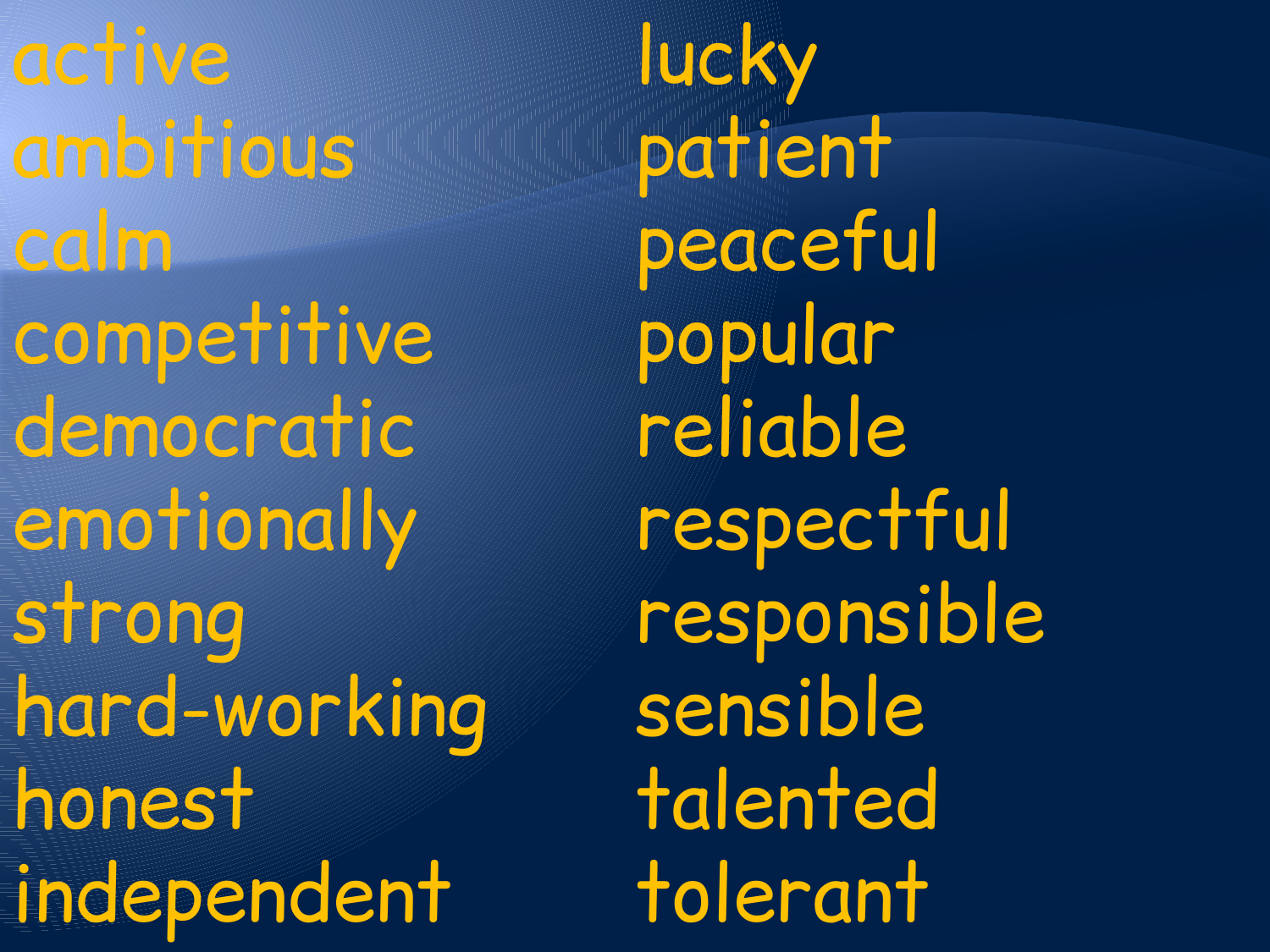

active
ambitious
calm
competitive
democratic
emotionally strong
hard-working
honest
independent
lucky
patient
peaceful
popular
reliable
respectful
responsible
sensible
talented
tolerant